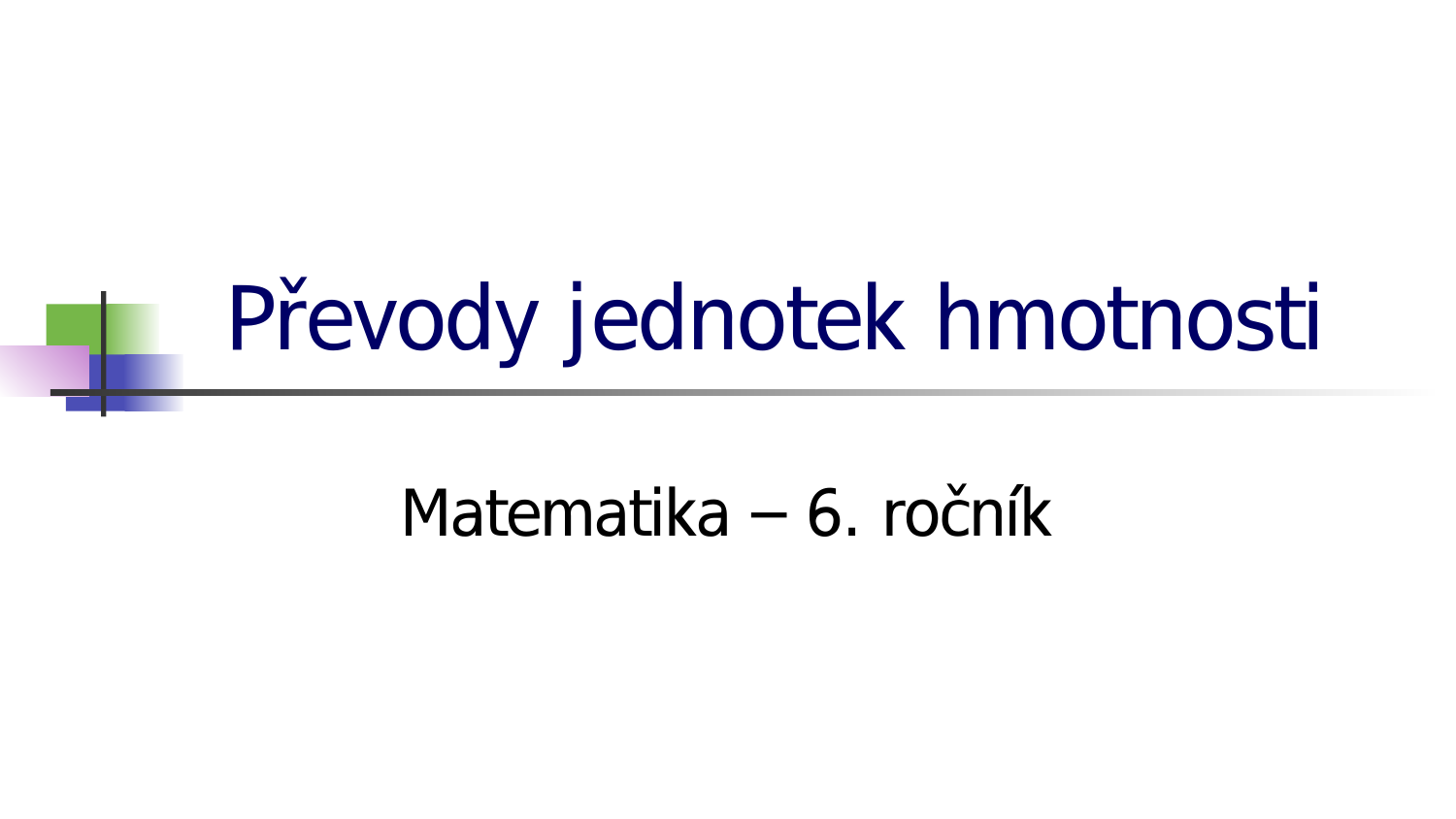

# Převody jednotek hmotnosti
Matematika – 6. ročník